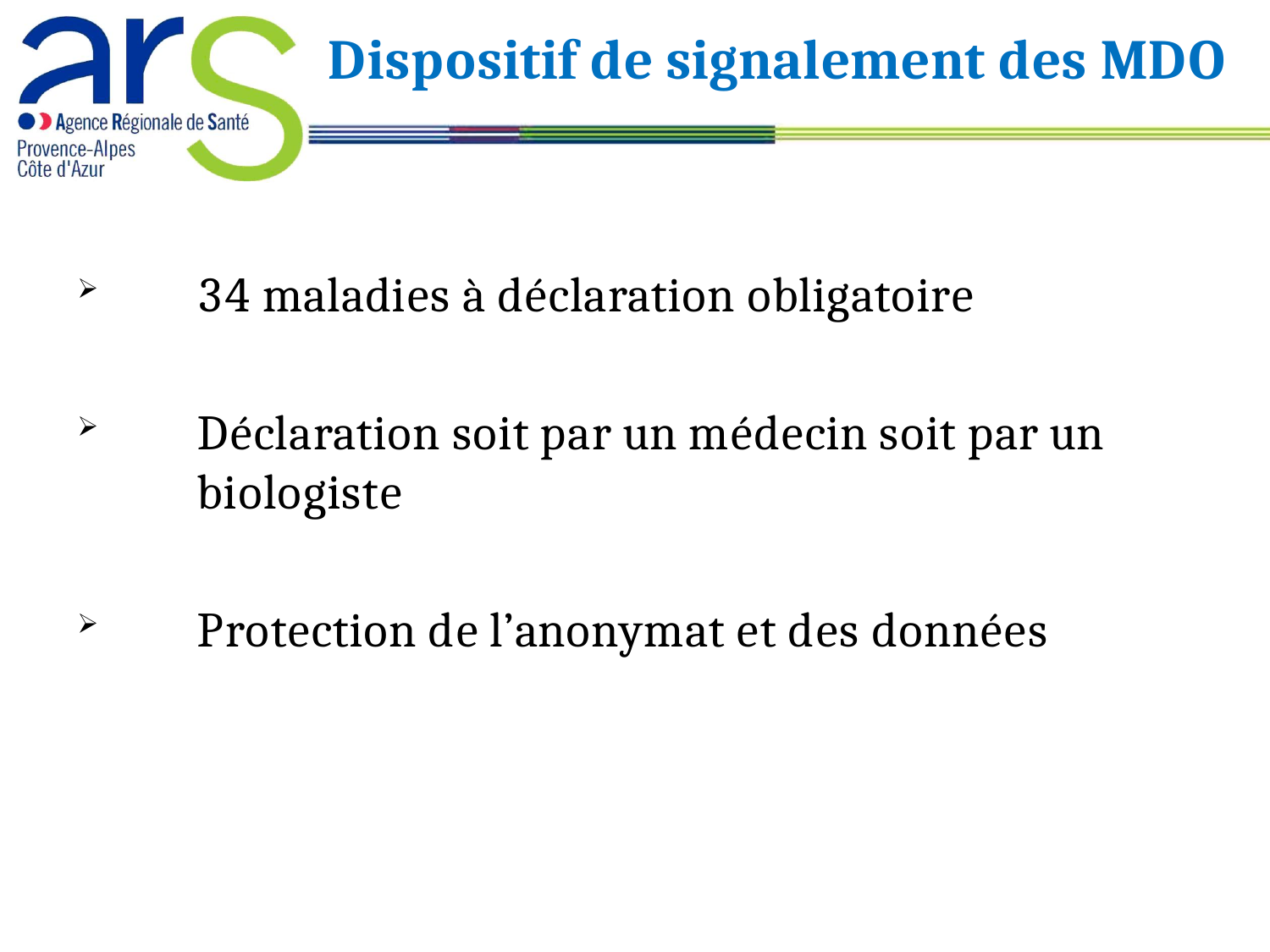

Dispositif de signalement des MDO
34 maladies à déclaration obligatoire

Déclaration soit par un médecin soit par un biologiste

Protection de l’anonymat et des données